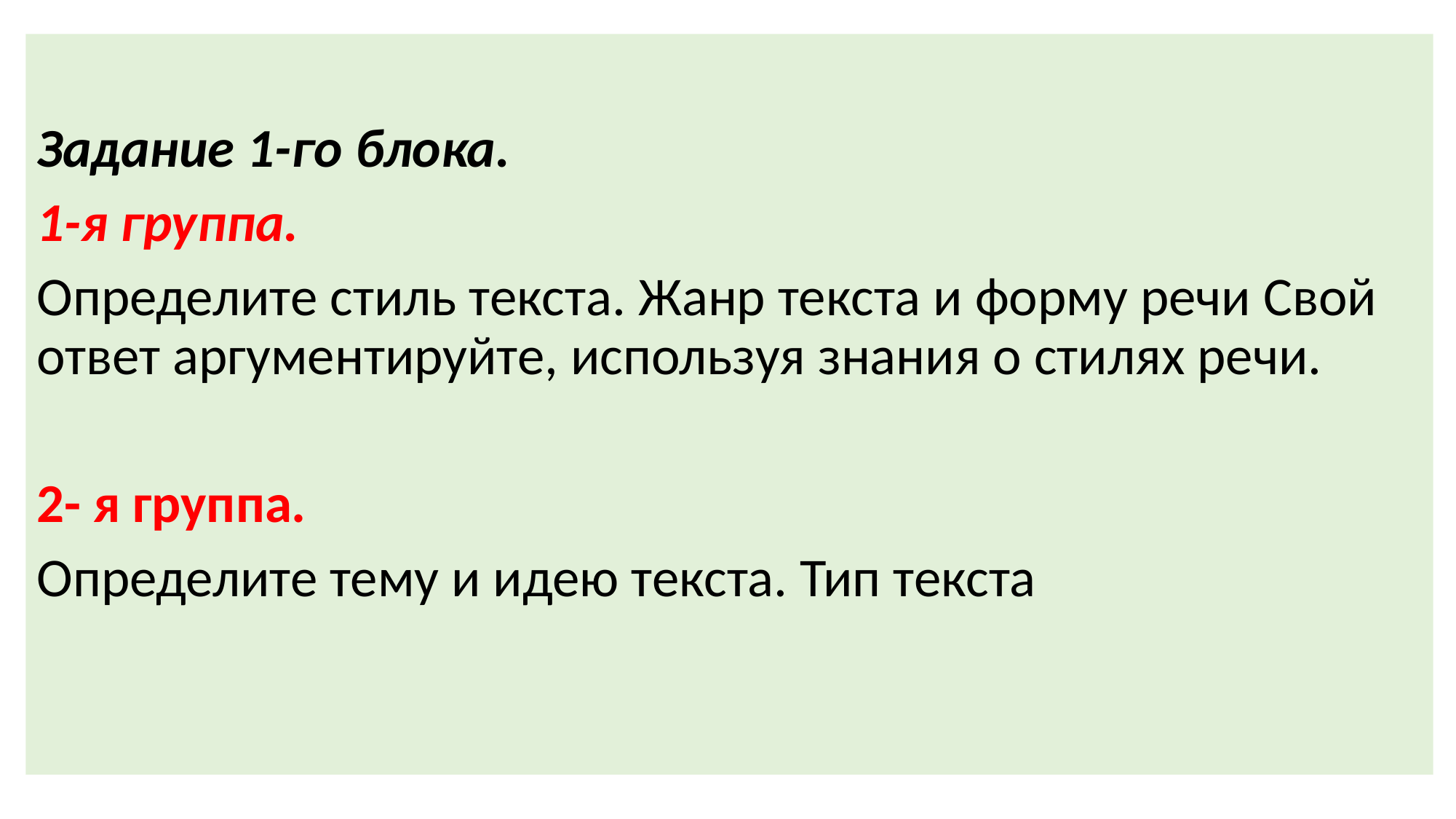

Задание 1-го блока.
1-я группа.
Определите стиль текста. Жанр текста и форму речи Свой ответ аргументируйте, используя знания о стилях речи.

2- я группа.
Определите тему и идею текста. Тип текста